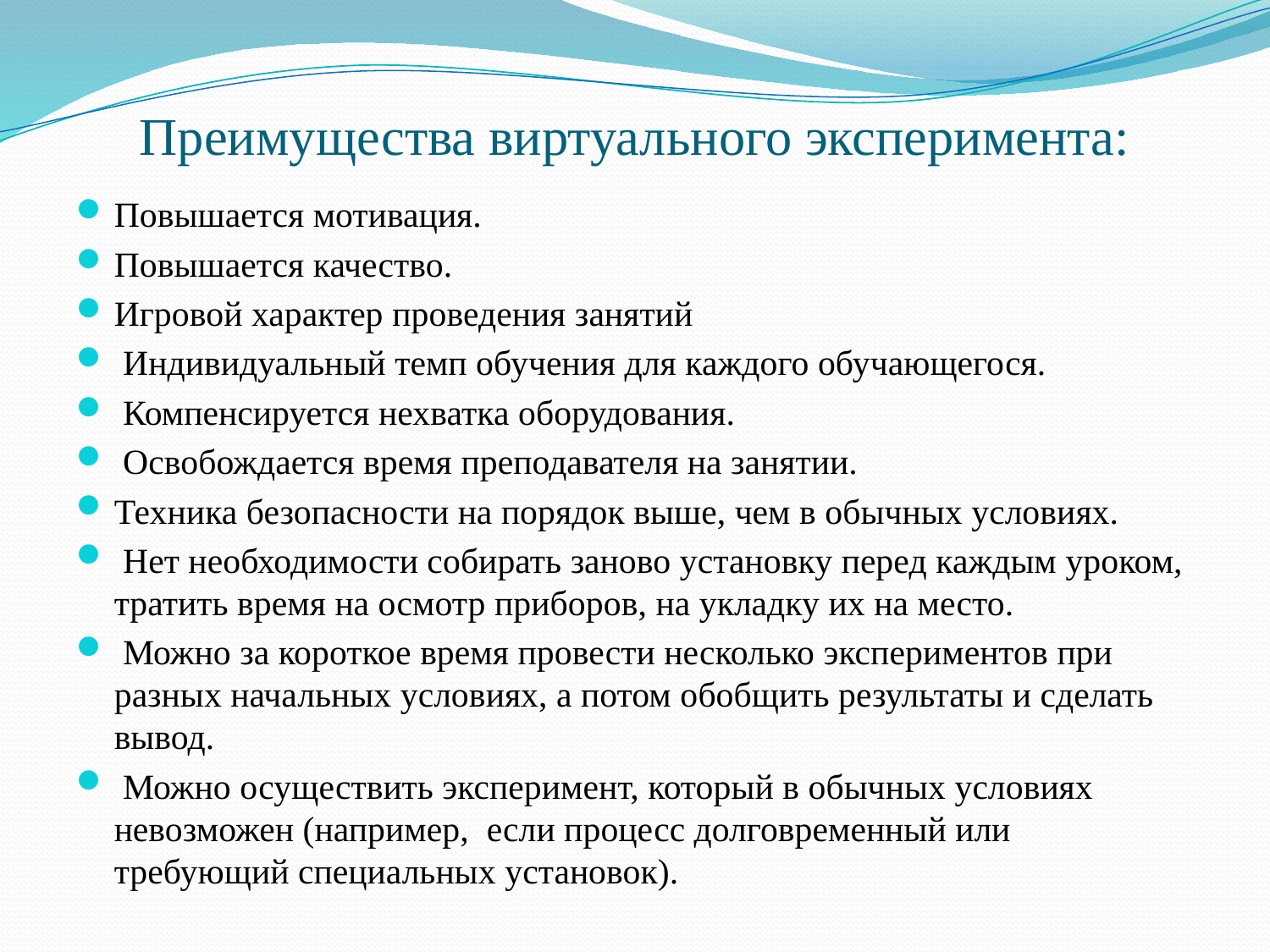

# Преимущества виртуального эксперимента:
Повышается мотивация.
Повышается качество.
Игровой характер проведения занятий
 Индивидуальный темп обучения для каждого обучающегося.
 Компенсируется нехватка оборудования.
 Освобождается время преподавателя на занятии.
Техника безопасности на порядок выше, чем в обычных условиях.
 Нет необходимости собирать заново установку перед каждым уроком, тратить время на осмотр приборов, на укладку их на место.
 Можно за короткое время провести несколько экспериментов при разных начальных условиях, а потом обобщить результаты и сделать вывод.
 Можно осуществить эксперимент, который в обычных условиях невозможен (например,  если процесс долговременный или требующий специальных установок).